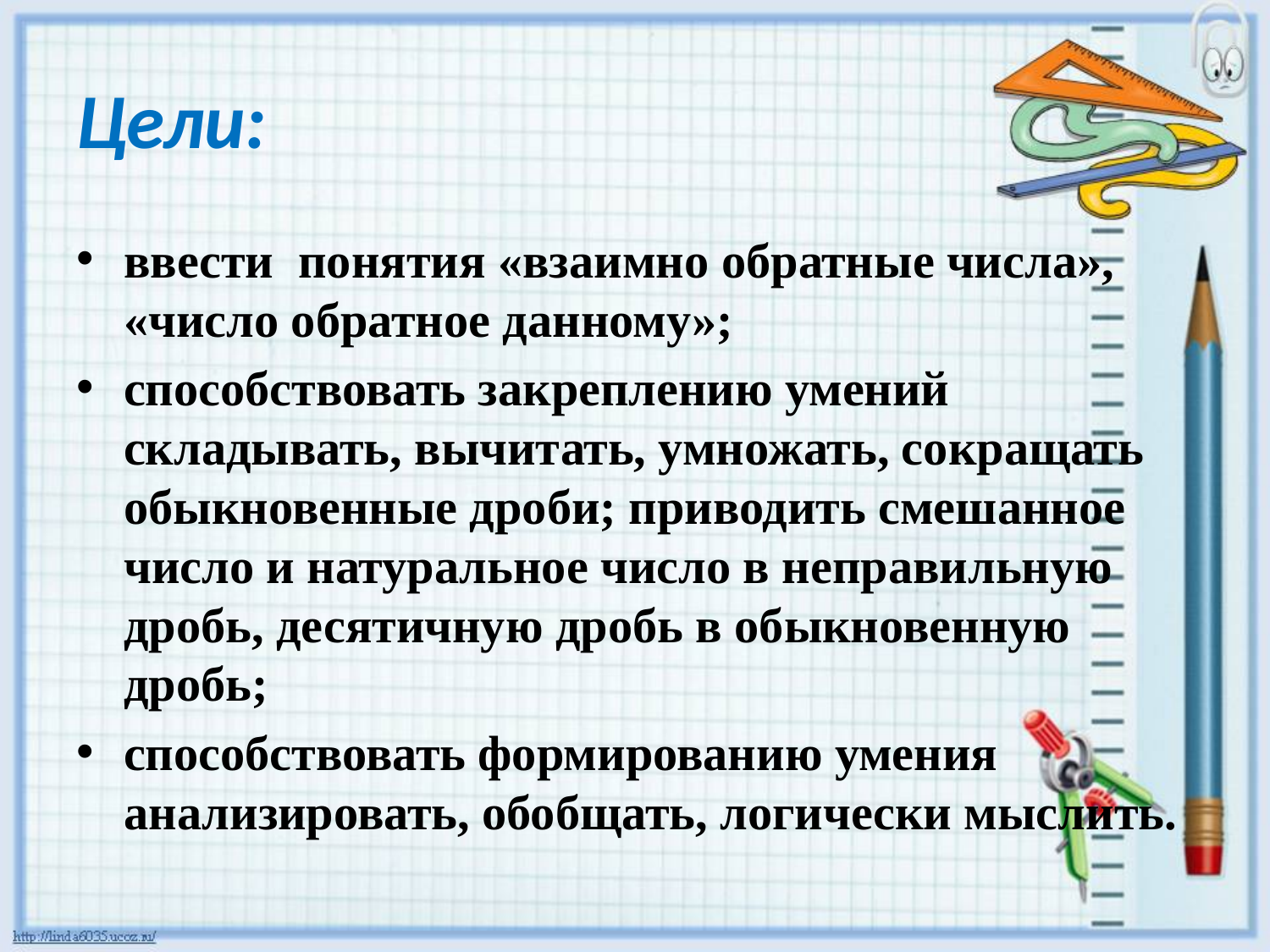

# Цели:
ввести  понятия «взаимно обратные числа», «число обратное данному»;
способствовать закреплению умений складывать, вычитать, умножать, сокращать обыкновенные дроби; приводить смешанное число и натуральное число в неправильную дробь, десятичную дробь в обыкновенную дробь;
способствовать формированию умения анализировать, обобщать, логически мыслить.